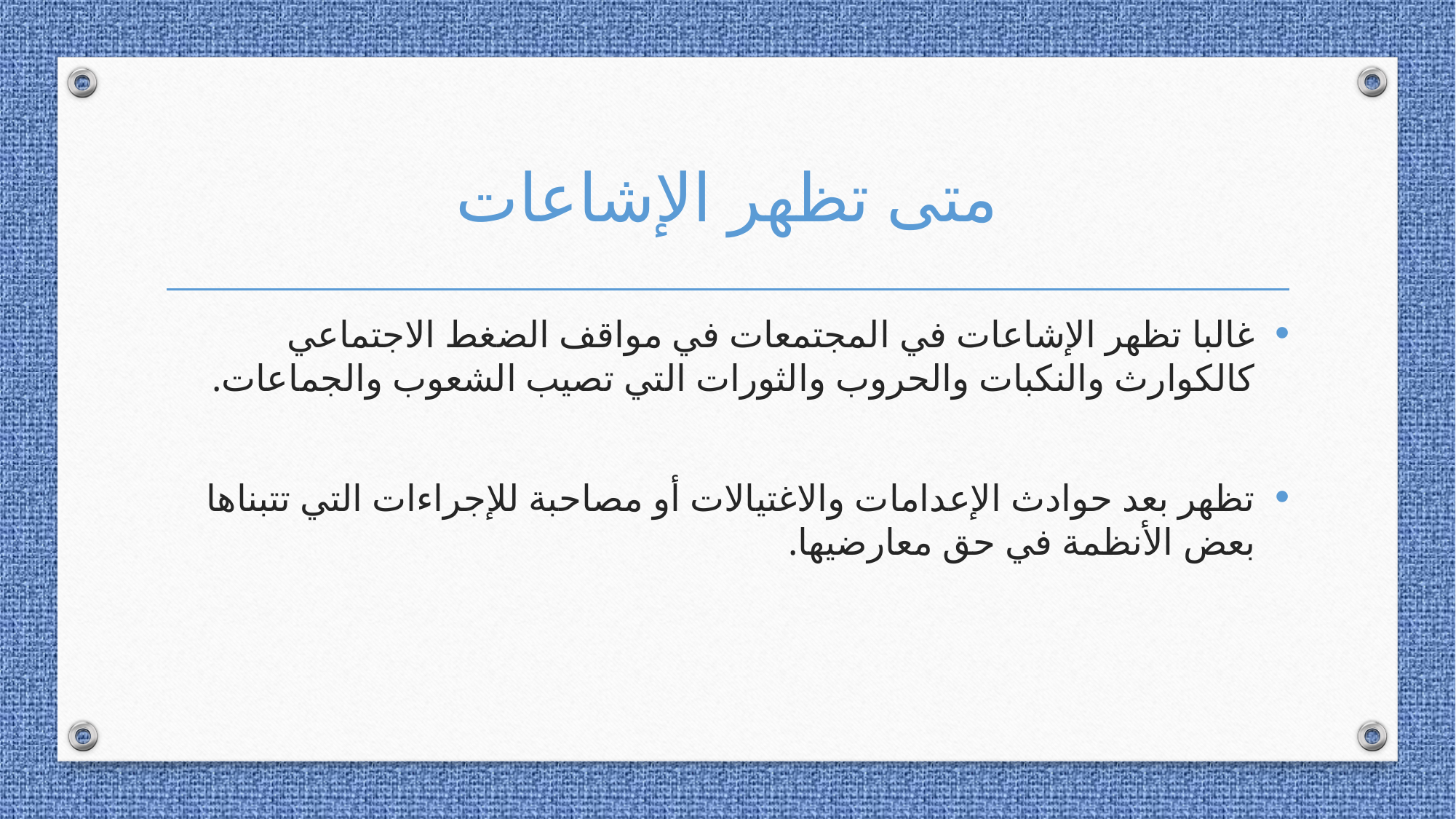

# متى تظهر الإشاعات
غالبا تظهر الإشاعات في المجتمعات في مواقف الضغط الاجتماعي كالكوارث والنكبات والحروب والثورات التي تصيب الشعوب والجماعات.

تظهر بعد حوادث الإعدامات والاغتيالات أو مصاحبة للإجراءات التي تتبناها بعض الأنظمة في حق معارضيها.